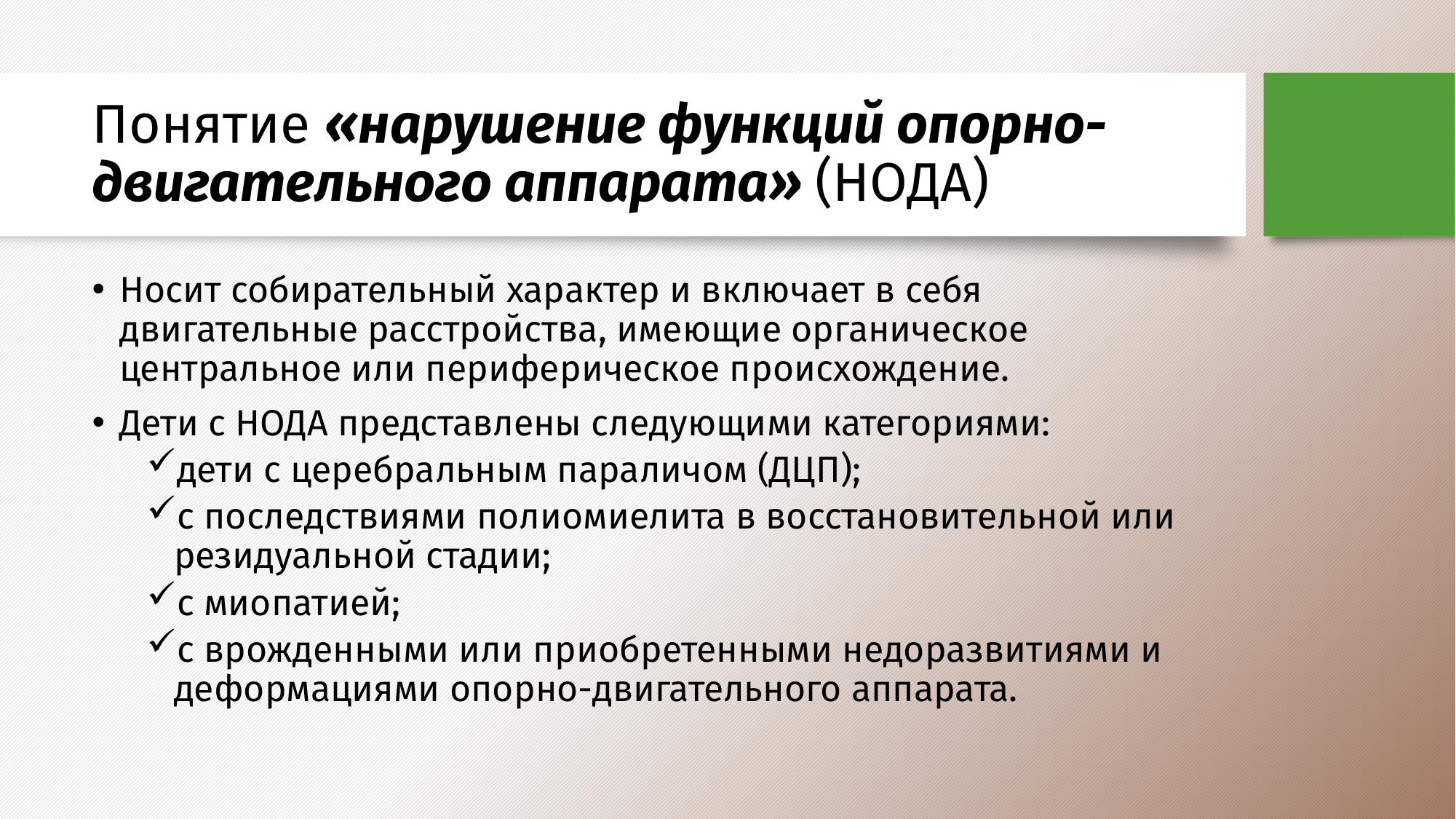

# Понятие «нарушение функций опорно-двигательного аппарата» (НОДА)
Носит собирательный характер и включает в себя двигательные расстройства, имеющие органическое центральное или периферическое происхождение.
Дети с НОДА представлены следующими категориями:
дети с церебральным параличом (ДЦП);
с последствиями полиомиелита в восстановительной или резидуальной стадии;
с миопатией;
с врожденными или приобретенными недоразвитиями и деформациями опорно-двигательного аппарата.